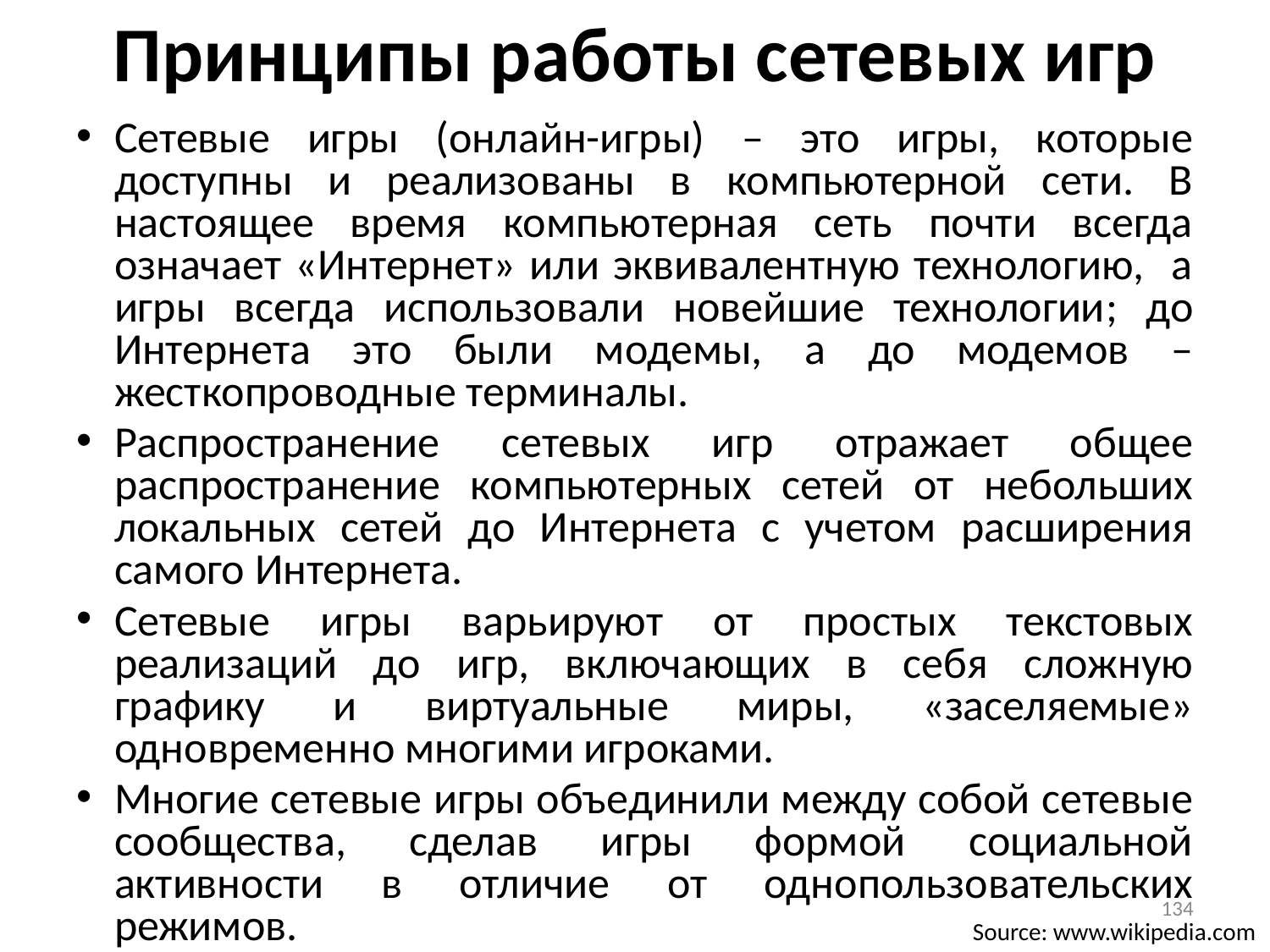

# Принципы работы сетевых игр
Сетевые игры (онлайн-игры) – это игры, которые доступны и реализованы в компьютерной сети. В настоящее время компьютерная сеть почти всегда означает «Интернет» или эквивалентную технологию,  а игры всегда использовали новейшие технологии; до Интернета это были модемы, а до модемов – жесткопроводные терминалы.
Распространение сетевых игр отражает общее распространение компьютерных сетей от небольших локальных сетей до Интернета с учетом расширения самого Интернета.
Сетевые игры варьируют от простых текстовых реализаций до игр, включающих в себя сложную графику и виртуальные миры, «заселяемые» одновременно многими игроками.
Многие сетевые игры объединили между собой сетевые сообщества, сделав игры формой социальной активности в отличие от однопользовательских режимов.
134
Source: www.wikipedia.com